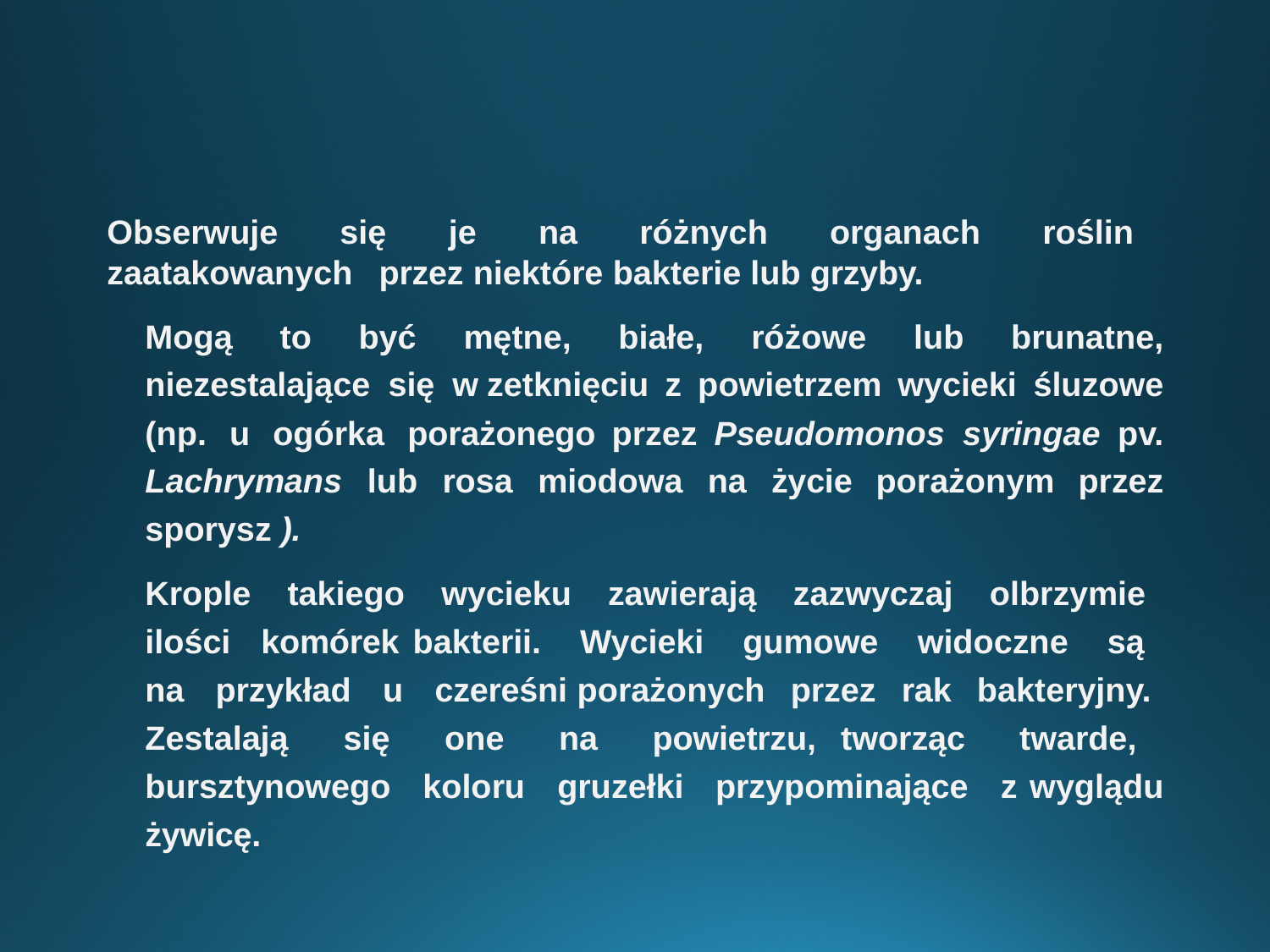

Obserwuje  się  je  na  różnych  organach  roślin  zaatakowanych  przez niektóre bakterie lub grzyby.
	Mogą to być mętne, białe, różowe lub brunatne, niezestalające się w zetknięciu z powietrzem wycieki śluzowe (np. u ogórka porażonego przez Pseudomonos syringae pv. Lachrymans lub rosa miodowa na życie porażonym przez sporysz ).
	Krople  takiego  wycieku  zawierają  zazwyczaj  olbrzymie  ilości  komórek bakterii.  Wycieki  gumowe  widoczne  są  na  przykład  u  czereśni porażonych  przez  rak  bakteryjny.  Zestalają  się  one  na  powietrzu, tworząc  twarde,  bursztynowego  koloru  gruzełki  przypominające  z wyglądu żywicę.